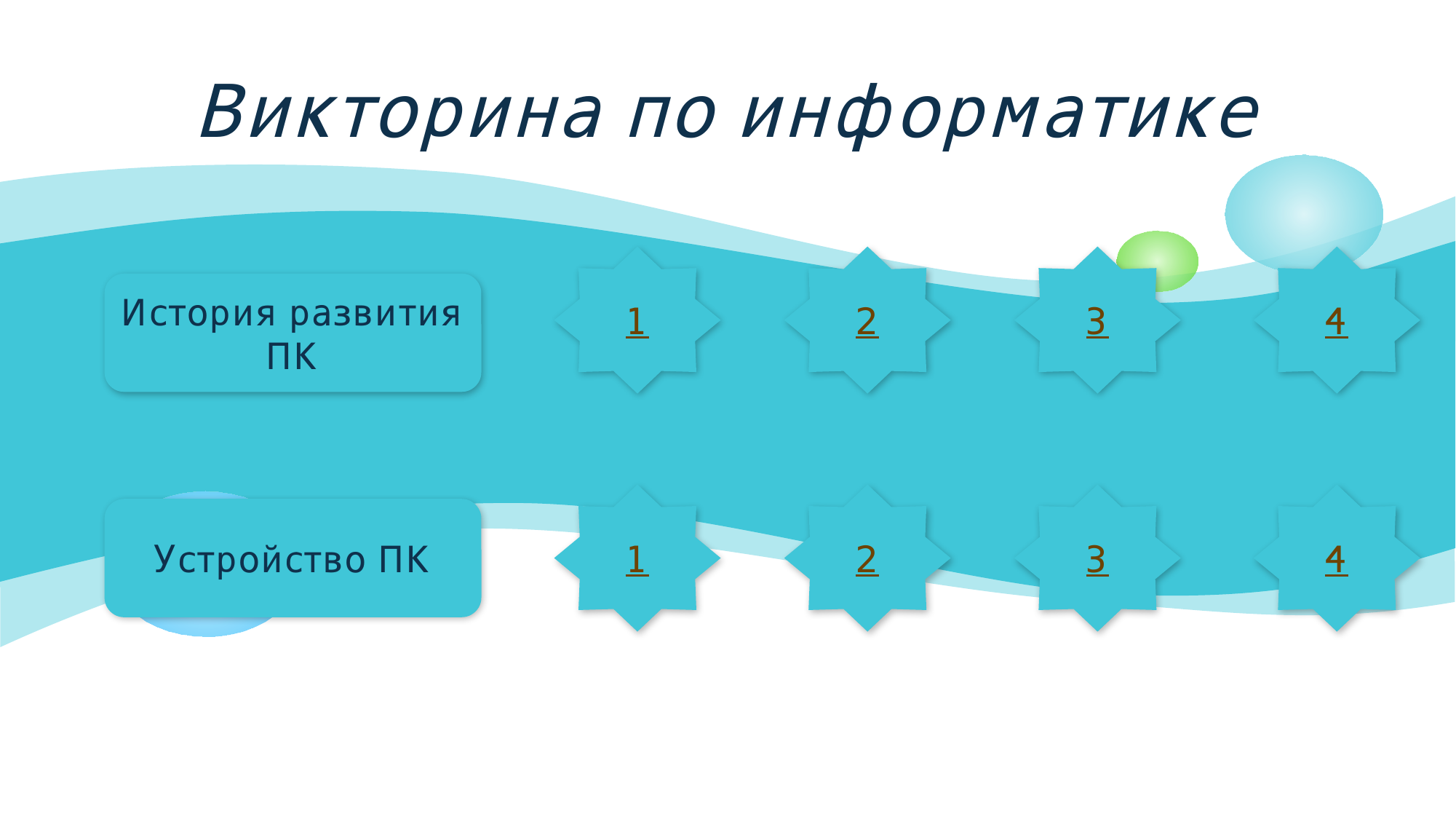

# Викторина по информатике
4
1
2
3
История развития ПК
2
3
1
4
Устройство ПК